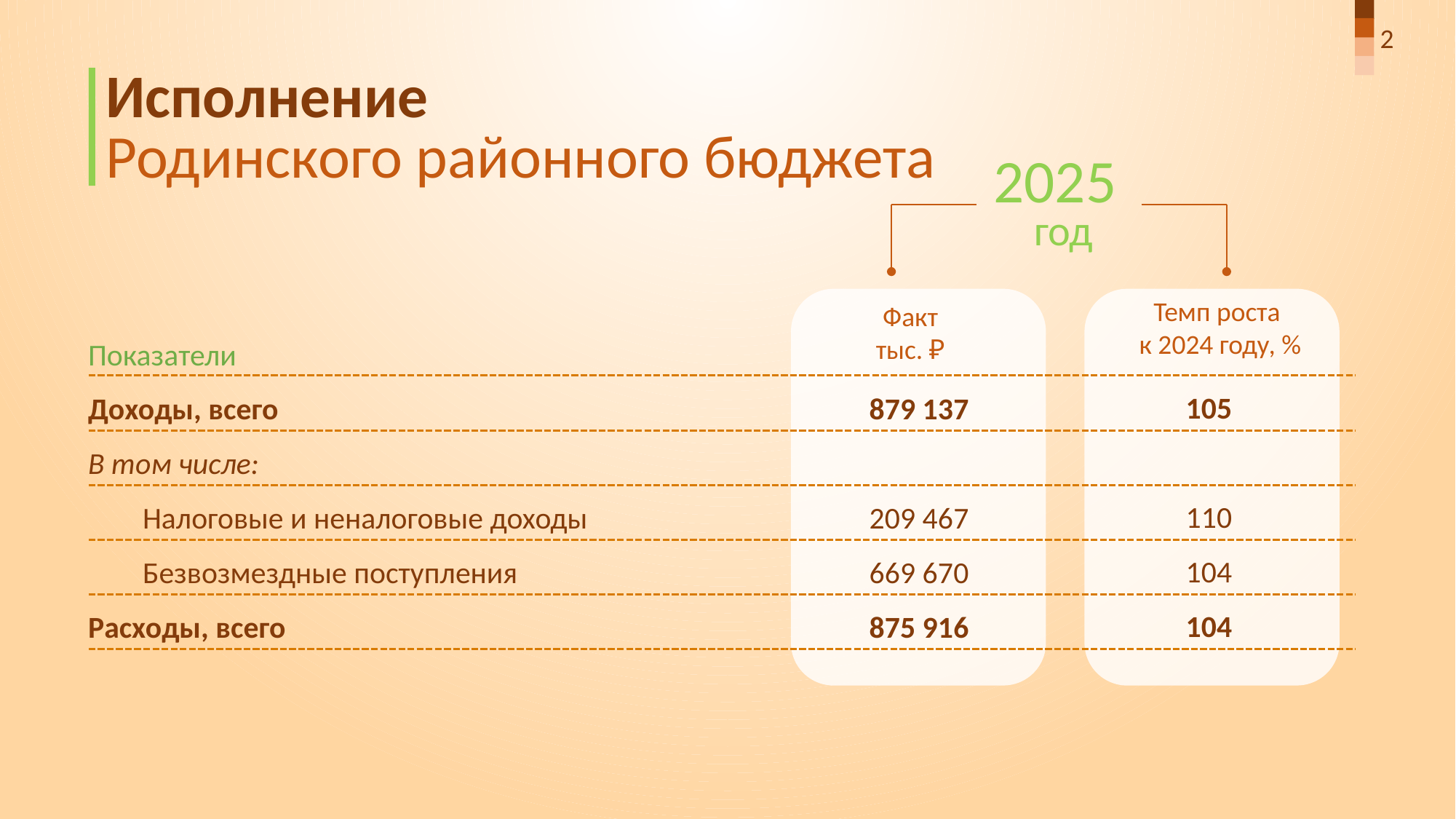

2

Исполнение
Родинского районного бюджета

2025
год

Темп роста
к 2024 году, %

Факт
тыс. ₽
Показатели
105

110
104
104

879 137

209 467
669 670
875 916

Доходы, всего
В том числе:
Налоговые и неналоговые доходы
Безвозмездные поступления
Расходы, всего